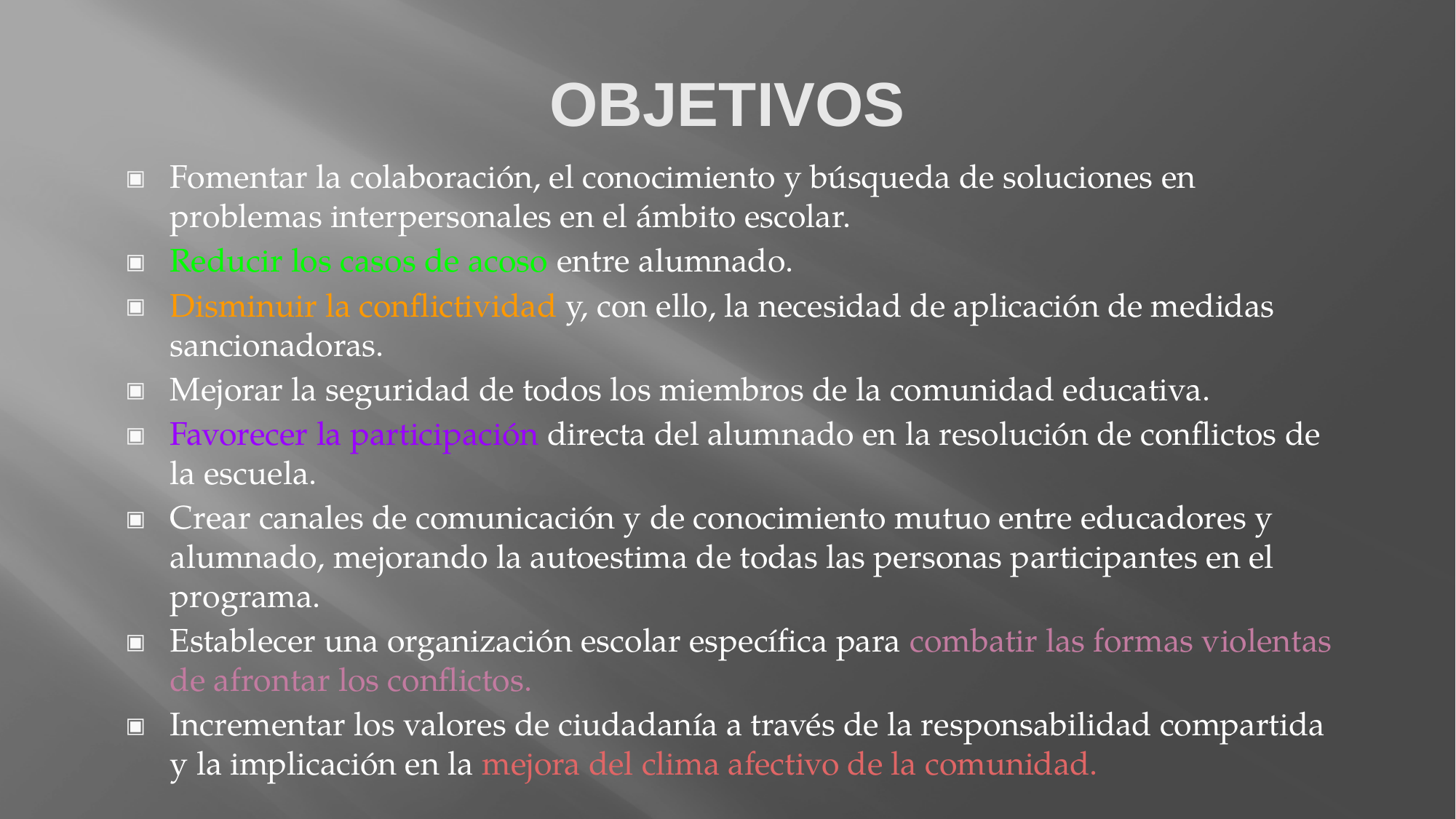

# OBJETIVOS
Fomentar la colaboración, el conocimiento y búsqueda de soluciones en problemas interpersonales en el ámbito escolar.
Reducir los casos de acoso entre alumnado.
Disminuir la conflictividad y, con ello, la necesidad de aplicación de medidas sancionadoras.
Mejorar la seguridad de todos los miembros de la comunidad educativa.
Favorecer la participación directa del alumnado en la resolución de conflictos de la escuela.
Crear canales de comunicación y de conocimiento mutuo entre educadores y alumnado, mejorando la autoestima de todas las personas participantes en el programa.
Establecer una organización escolar específica para combatir las formas violentas de afrontar los conflictos.
Incrementar los valores de ciudadanía a través de la responsabilidad compartida y la implicación en la mejora del clima afectivo de la comunidad.